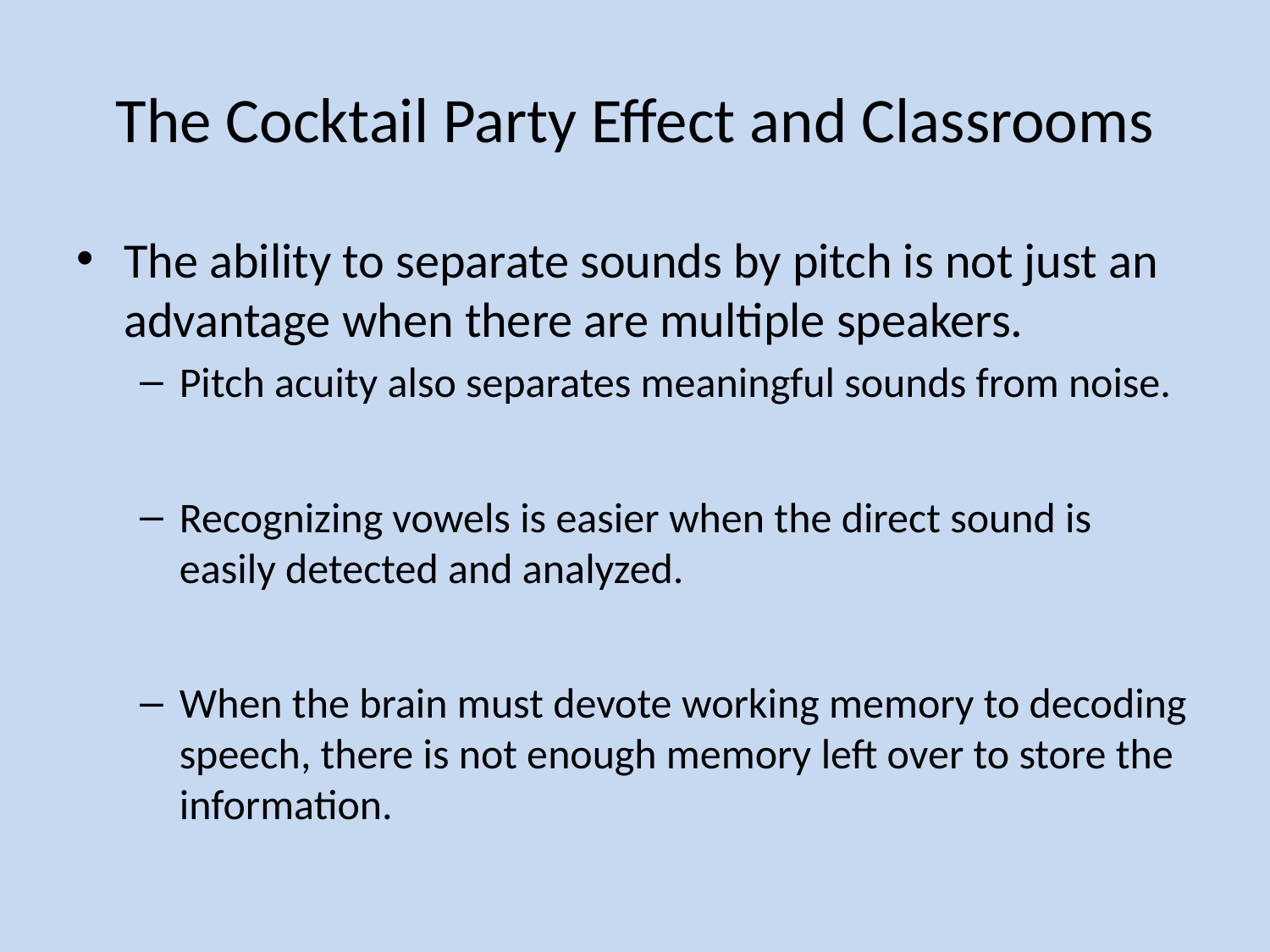

# The Cocktail Party Effect and Classrooms
The ability to separate sounds by pitch is not just an advantage when there are multiple speakers.
Pitch acuity also separates meaningful sounds from noise.

Recognizing vowels is easier when the direct sound is easily detected and analyzed.

When the brain must devote working memory to decoding speech, there is not enough memory left over to store the information.